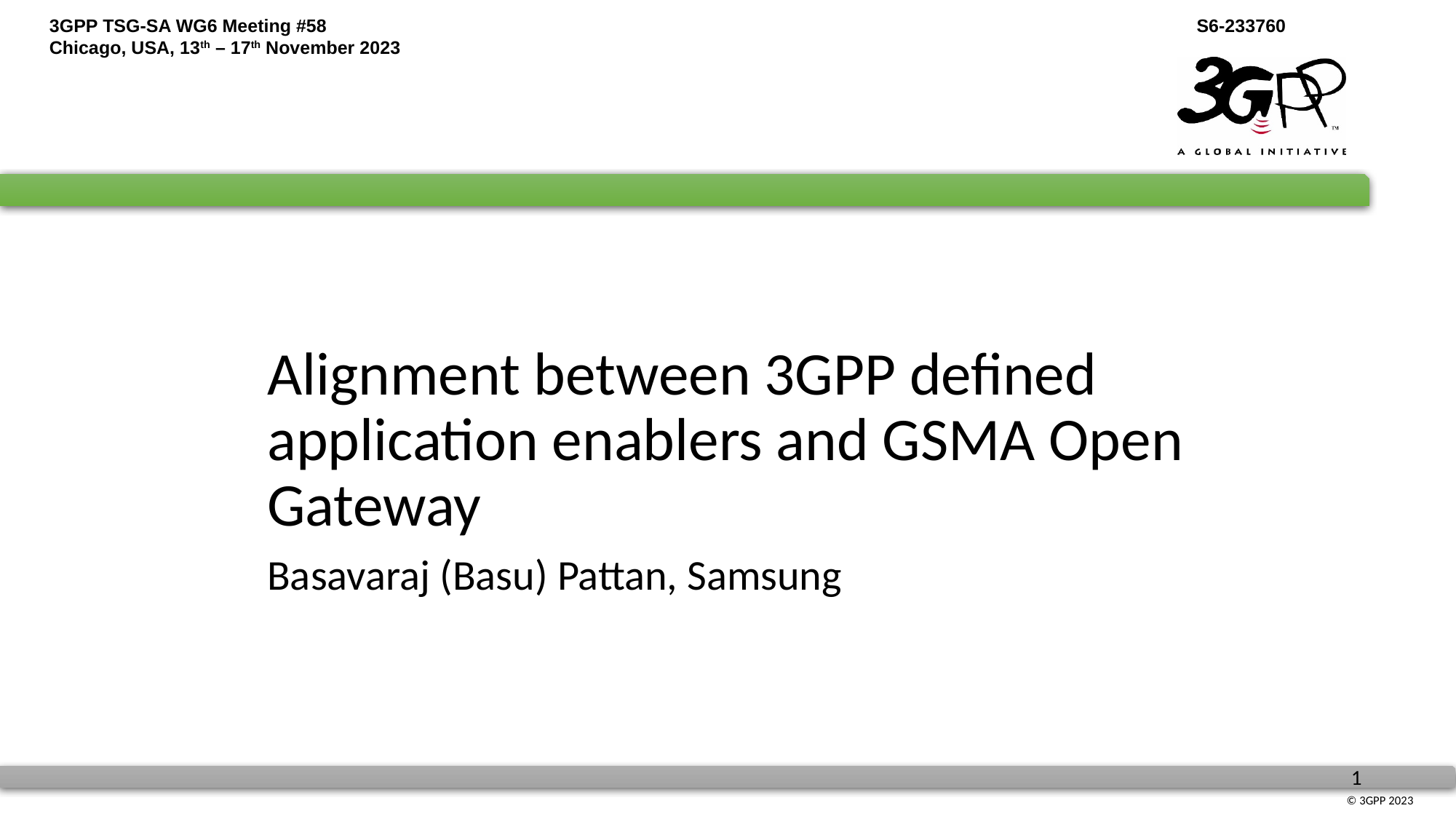

# Alignment between 3GPP defined application enablers and GSMA Open Gateway
Basavaraj (Basu) Pattan, Samsung